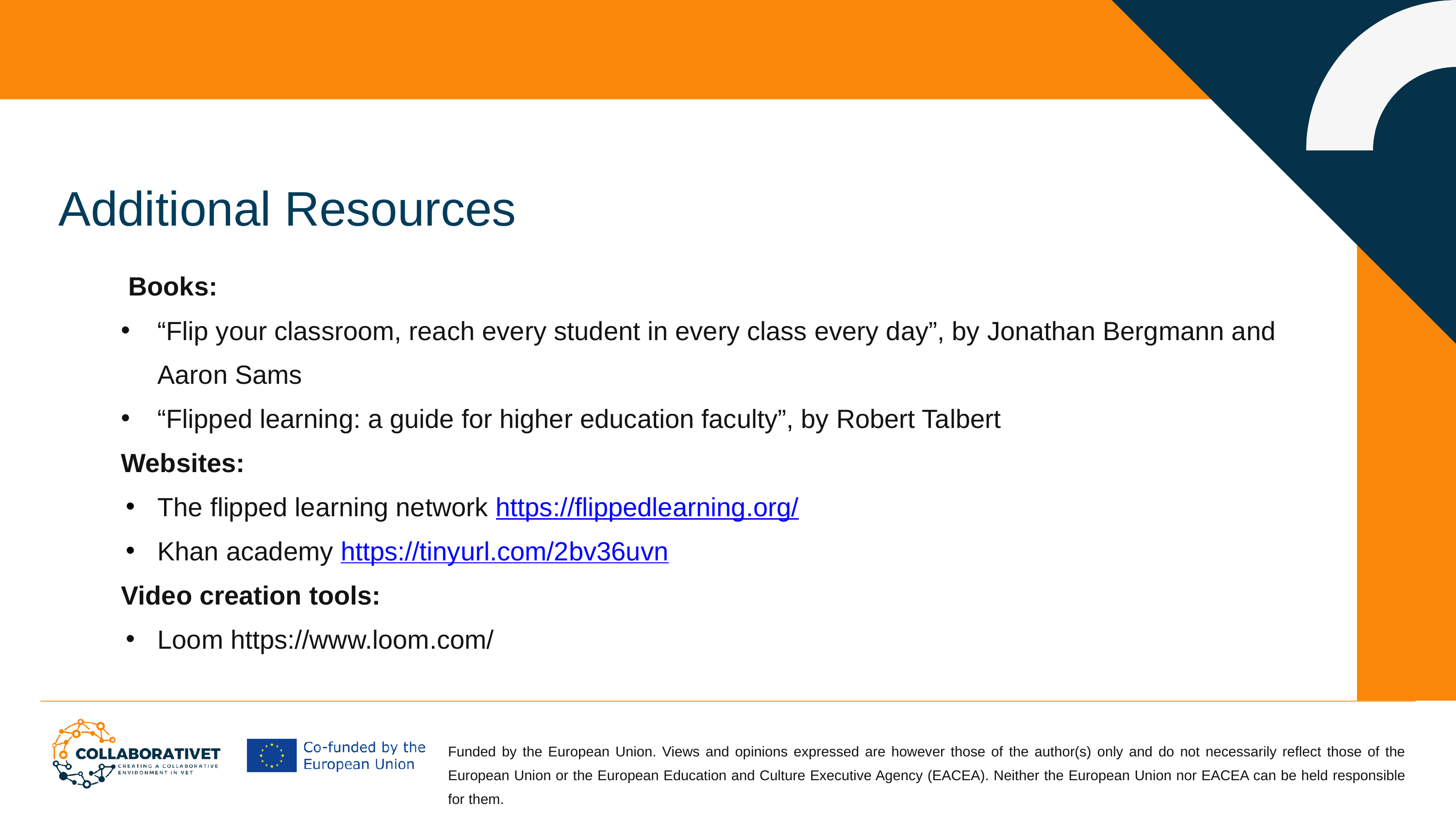

Additional Resources
 Books:
“Flip your classroom, reach every student in every class every day”, by Jonathan Bergmann and Aaron Sams
“Flipped learning: a guide for higher education faculty”, by Robert Talbert
Websites:
The flipped learning network https://flippedlearning.org/
Khan academy https://tinyurl.com/2bv36uvn
Video creation tools:
Loom https://www.loom.com/

Funded by the European Union. Views and opinions expressed are however those of the author(s) only and do not necessarily reflect those of the European Union or the European Education and Culture Executive Agency (EACEA). Neither the European Union nor EACEA can be held responsible for them.